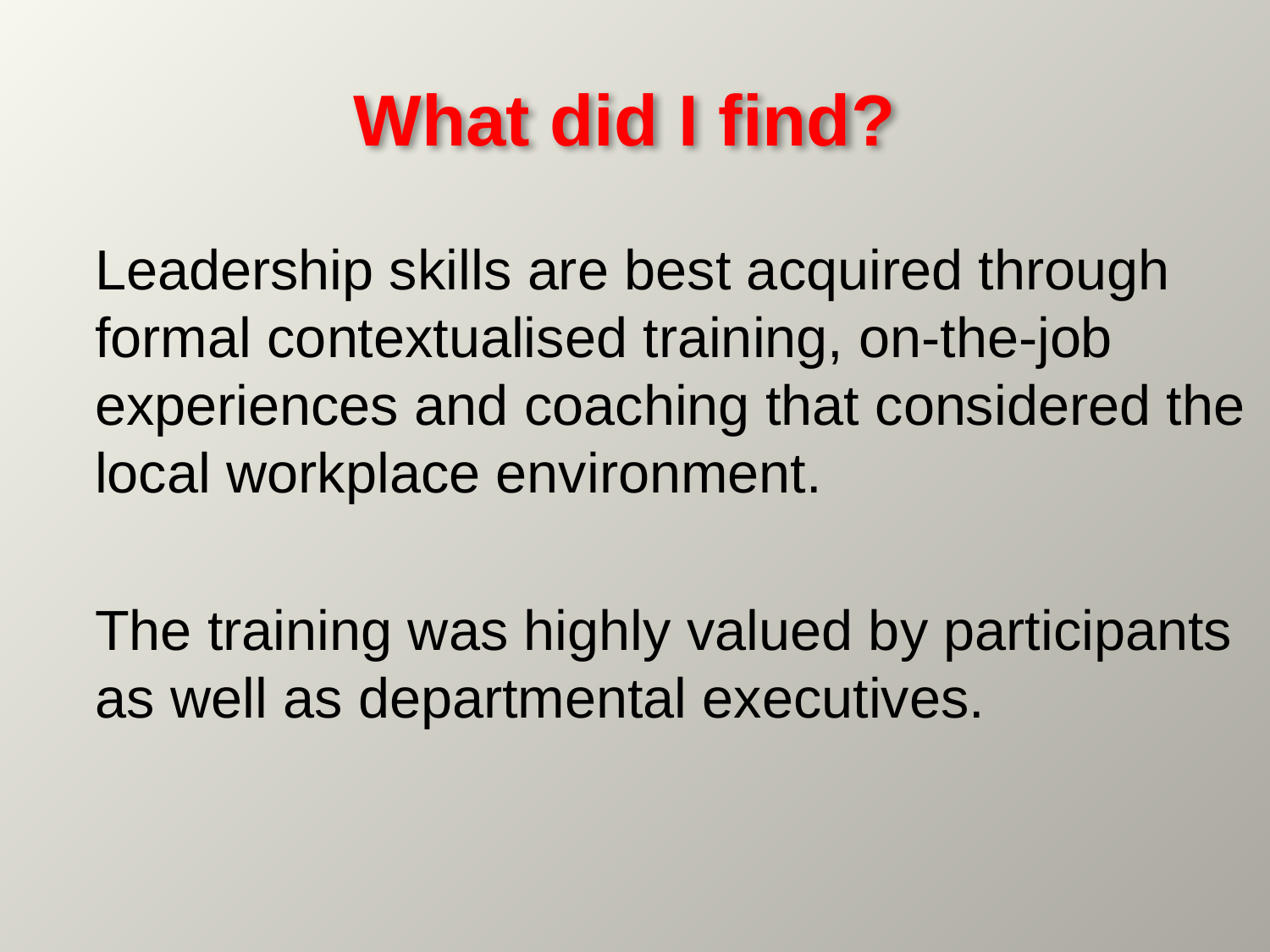

# What did I find?

Leadership skills are best acquired through formal contextualised training, on-the-job experiences and coaching that considered the local workplace environment.

The training was highly valued by participants as well as departmental executives.